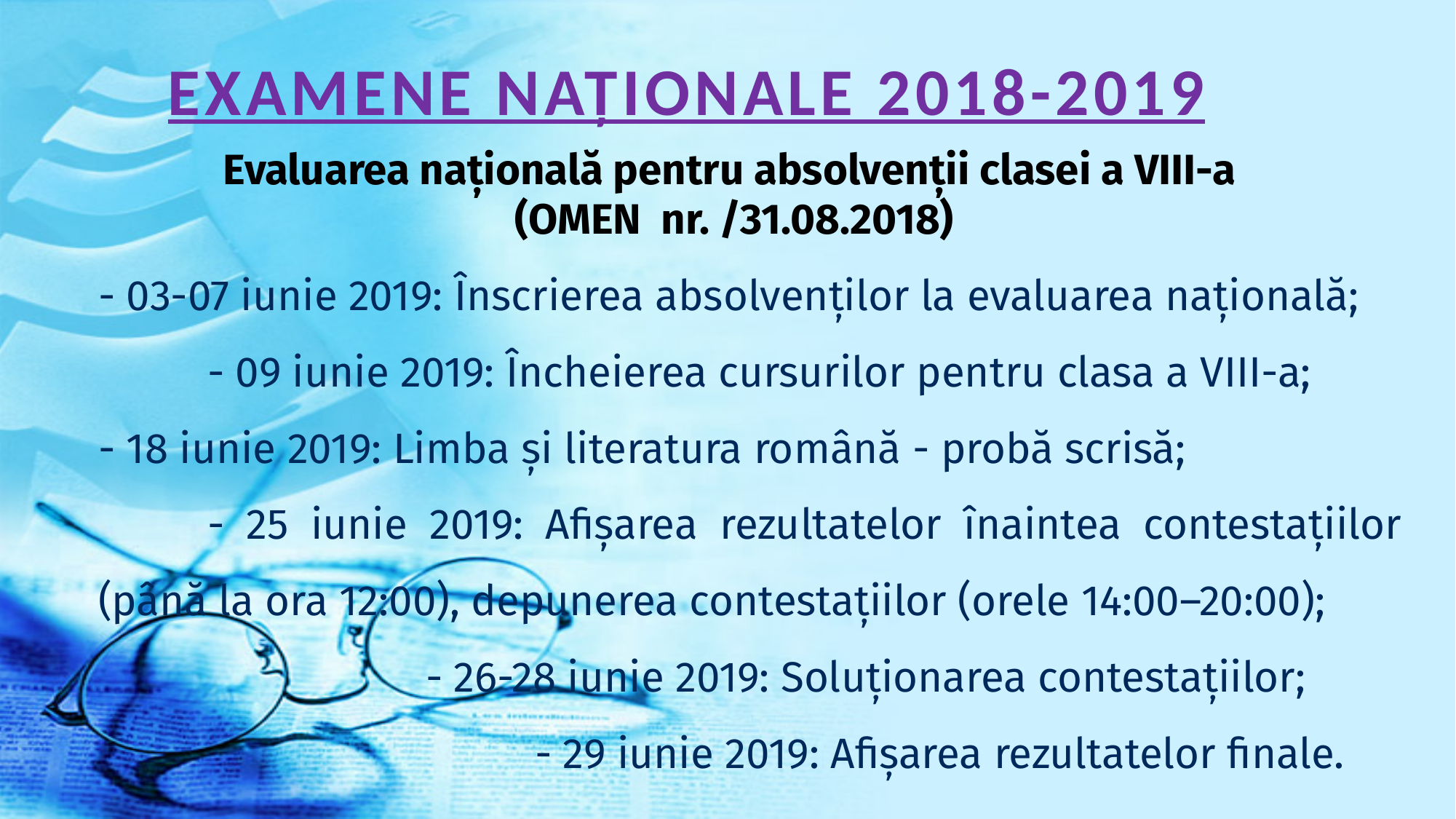

# EXAMENE NAȚIONALE 2018-2019
Evaluarea naţională pentru absolvenții clasei a VIII-a
 (OMEN  nr. /31.08.2018)
	- 03-07 iunie 2019: Înscrierea absolvenţilor la evaluarea națională;
		- 09 iunie 2019: Încheierea cursurilor pentru clasa a VIII-a;
	- 18 iunie 2019: Limba şi literatura română - probă scrisă;
		- 25 iunie 2019: Afişarea rezultatelor înaintea contestațiilor (până la ora 12:00), depunerea contestaţiilor (orele 14:00–20:00);
				- 26-28 iunie 2019: Soluţionarea contestaţiilor;
					- 29 iunie 2019: Afişarea rezultatelor finale.